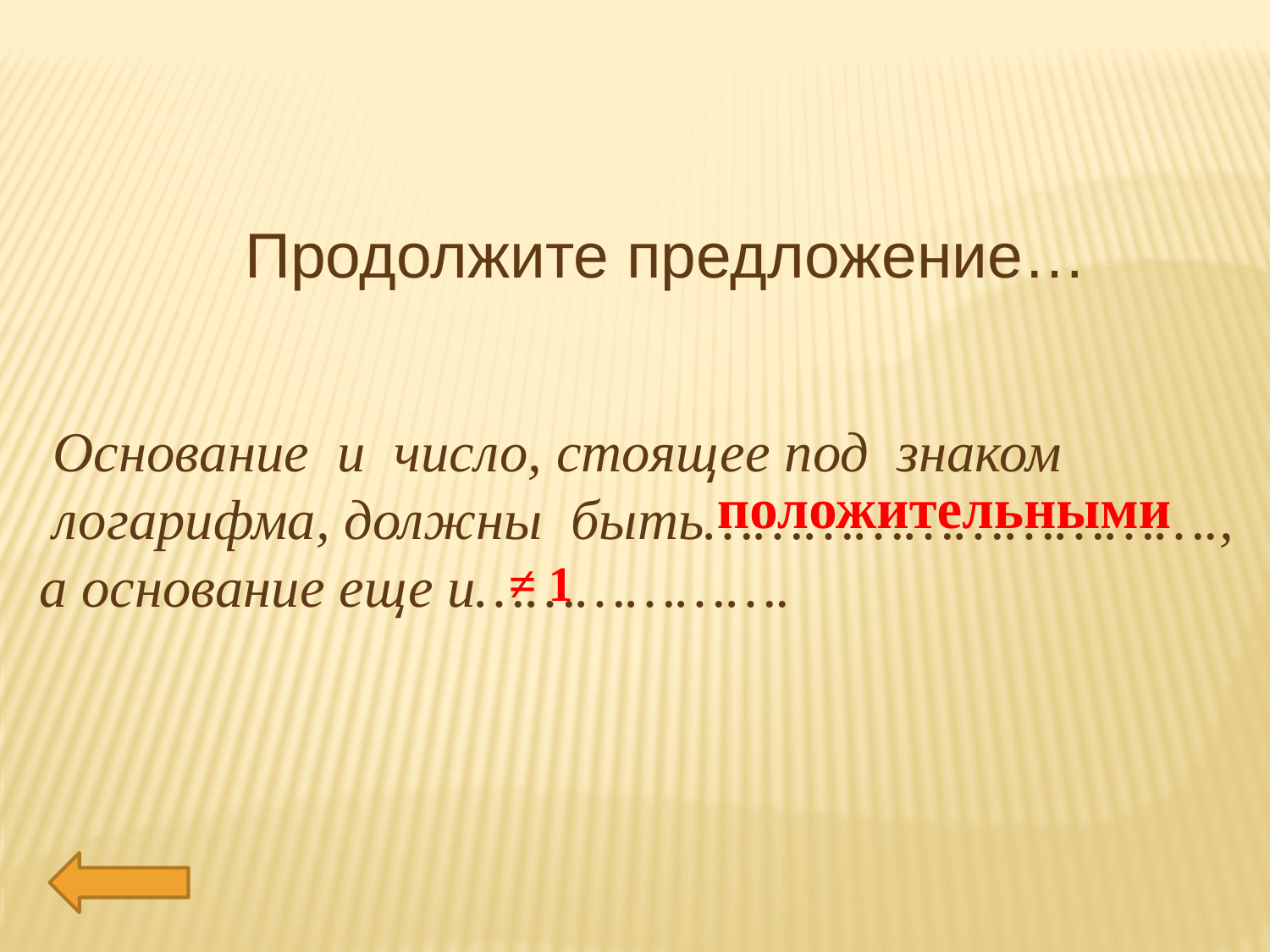

Продолжите предложение…
 Основание  и  число, стоящее под  знаком
 логарифма, должны  быть………………………….,
а основание еще и……………….

положительными
≠ 1